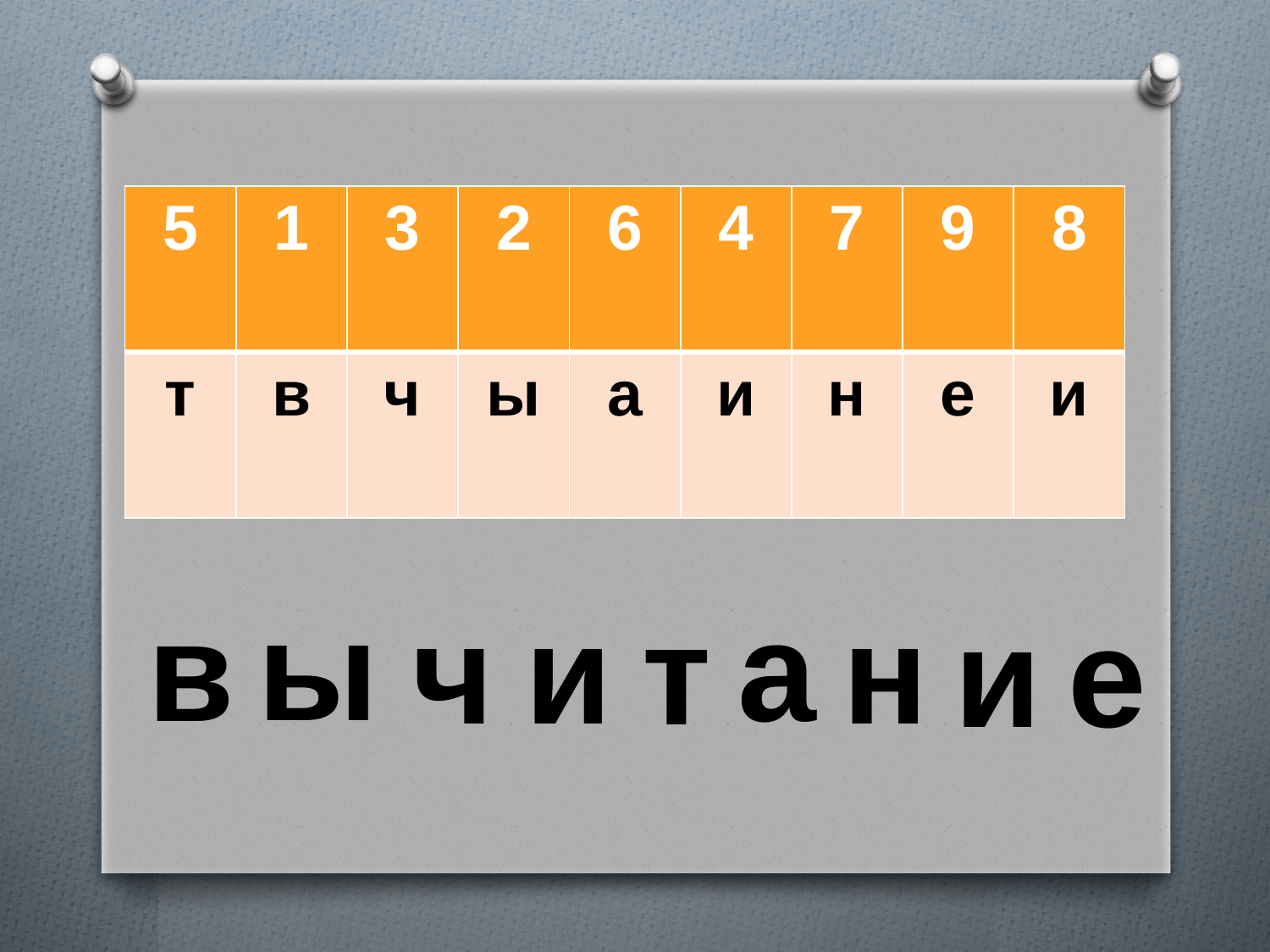

| 5 | 1 | 3 | 2 | 6 | 4 | 7 | 9 | 8 |
| --- | --- | --- | --- | --- | --- | --- | --- | --- |
| т | в | ч | ы | а | и | н | е | и |
ы
в
а
н
и
ч
т
е
и